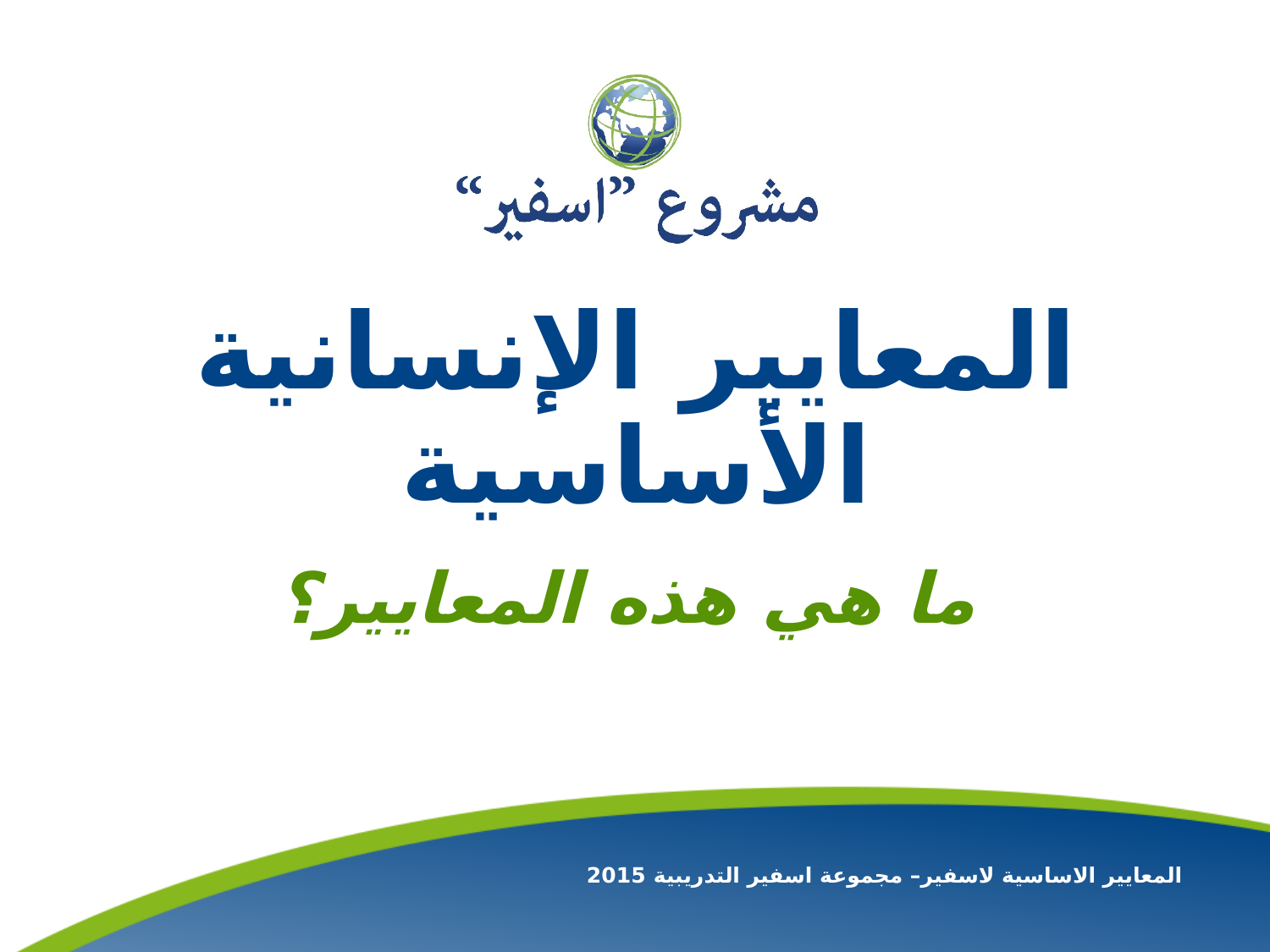

# المعايير الإنسانية الأساسية
ما هي هذه المعايير؟
المعايير الاساسية لاسفير– مجموعة اسفير التدريبية 2015